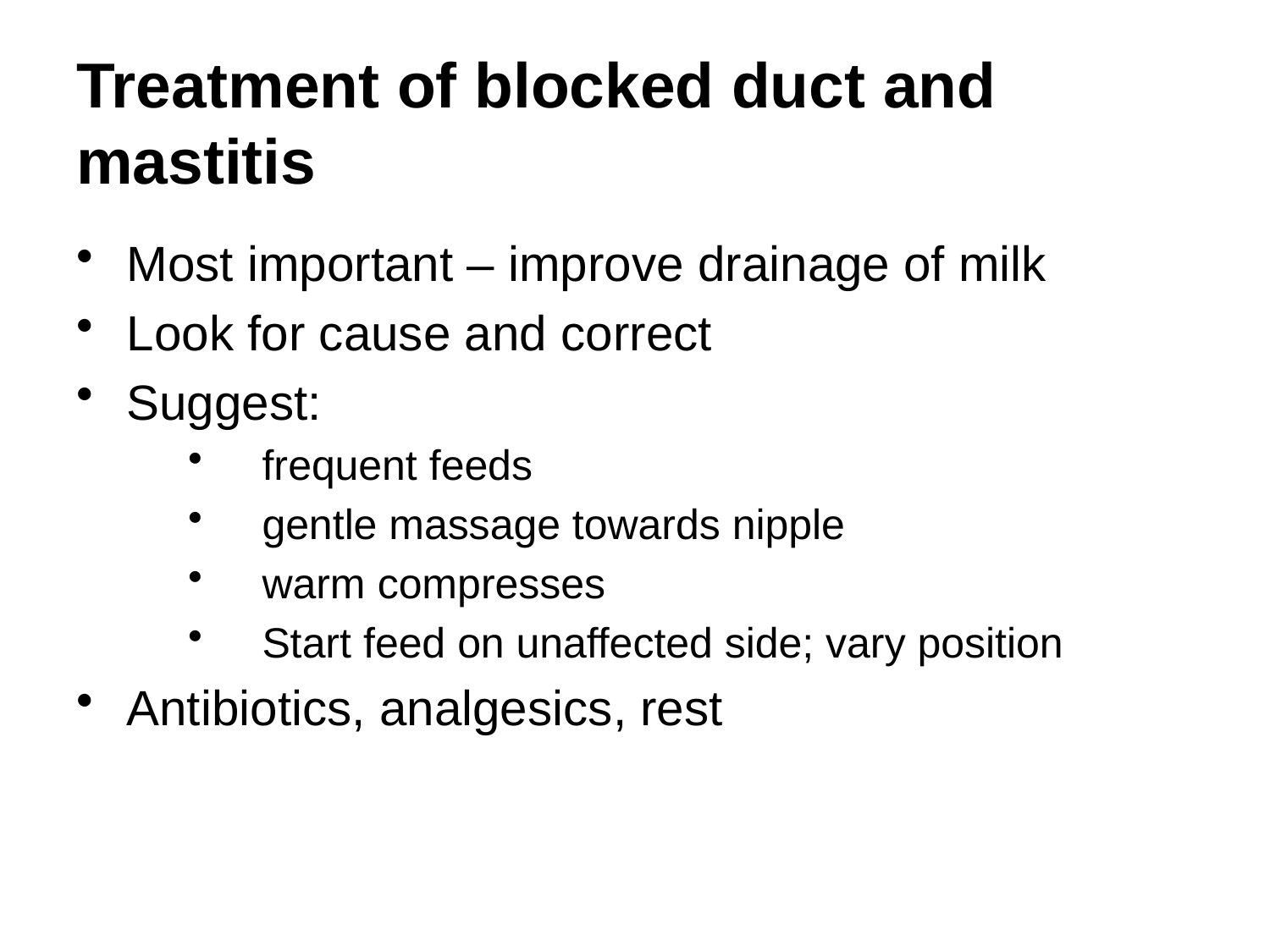

# Treatment of blocked duct and mastitis
Most important – improve drainage of milk
Look for cause and correct
Suggest:
frequent feeds
gentle massage towards nipple
warm compresses
Start feed on unaffected side; vary position
Antibiotics, analgesics, rest